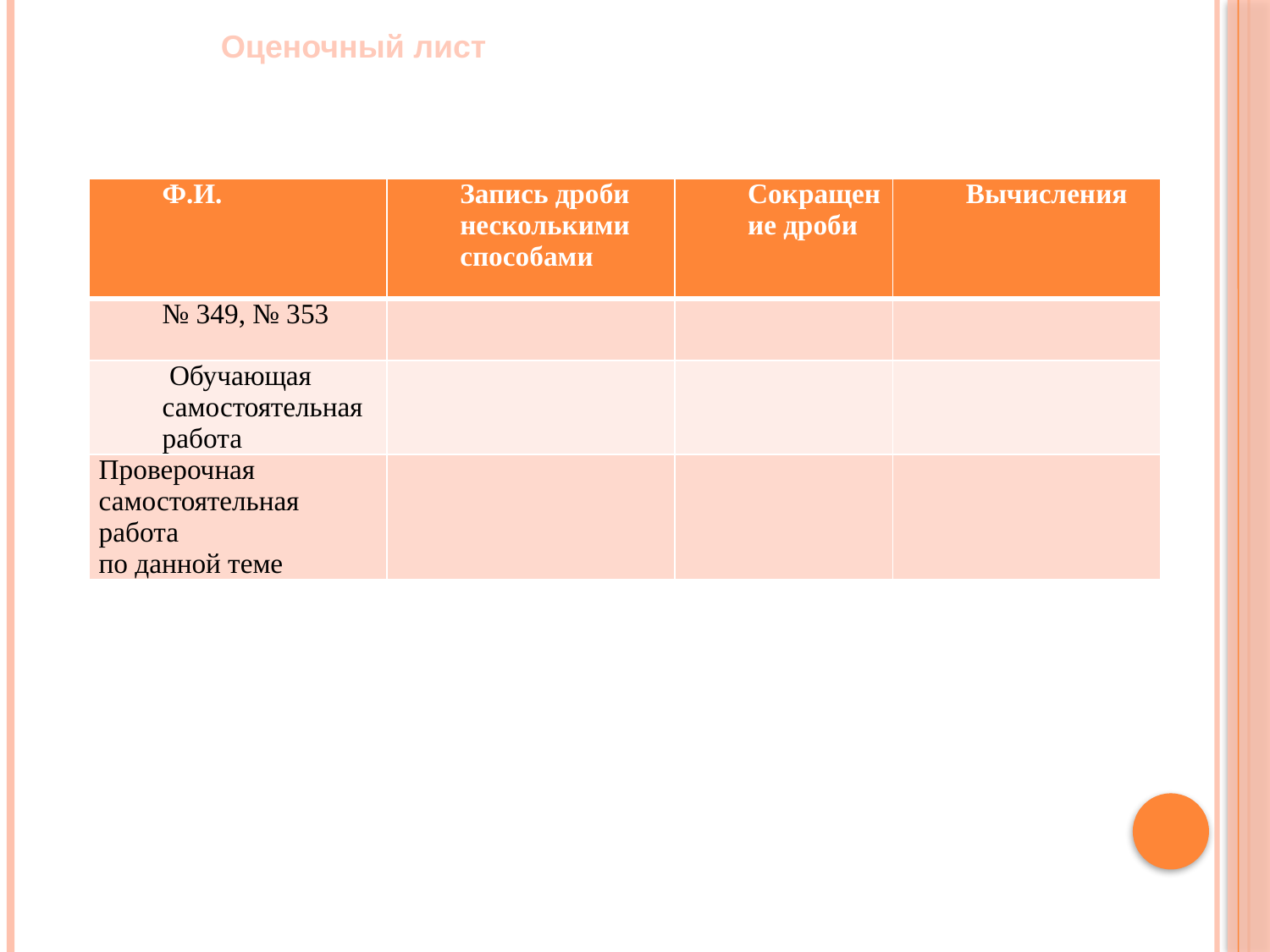

Оценочный лист
| Ф.И. | Запись дроби несколькими способами | Сокращение дроби | Вычисления |
| --- | --- | --- | --- |
| № 349, № 353 |  |  |  |
| Обучающая самостоятельная работа |  |  |  |
| Проверочная самостоятельная работа по данной теме |  |  |  |